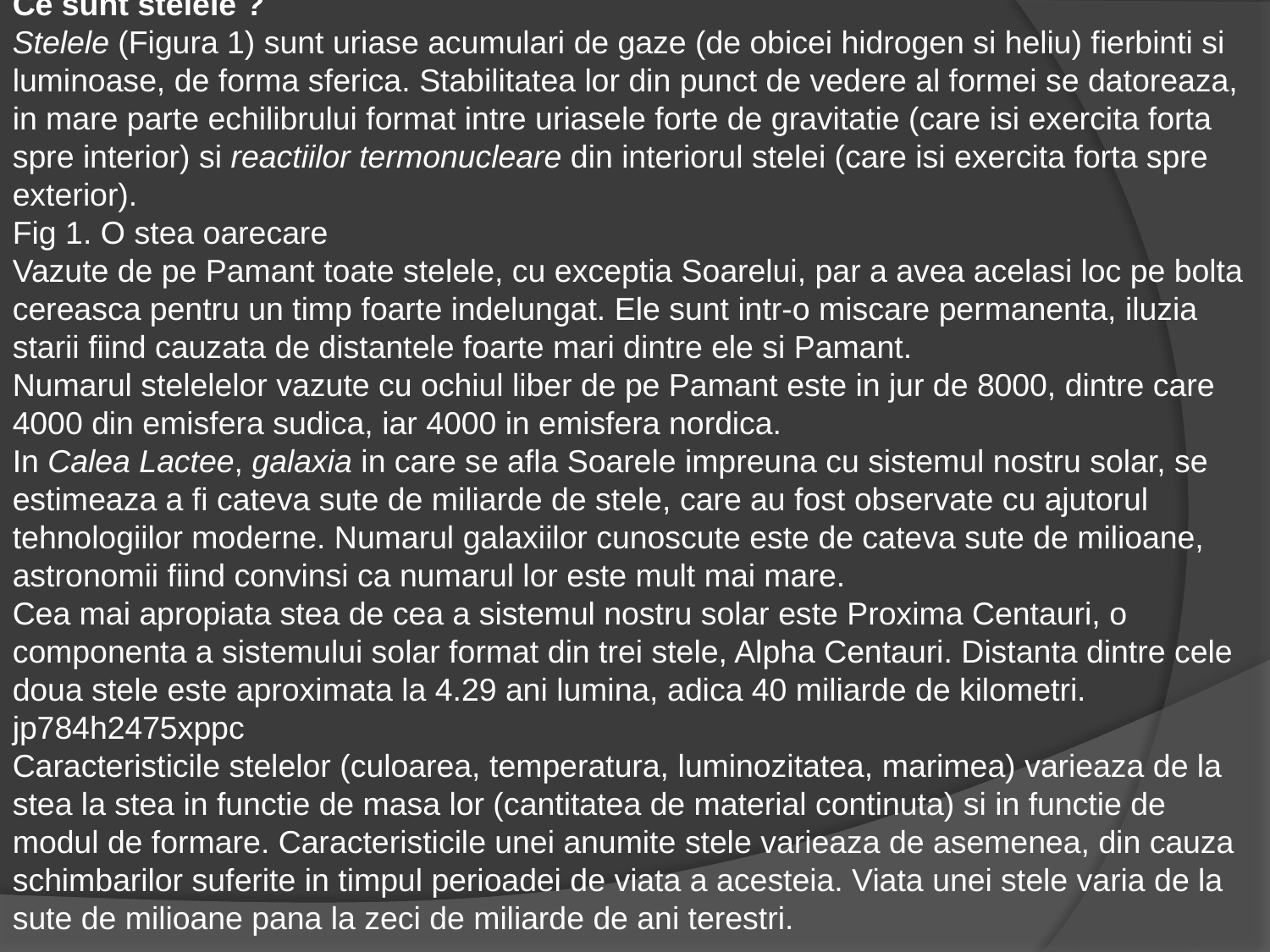

Ce sunt stelele ?
Stelele (Figura 1) sunt uriase acumulari de gaze (de obicei hidrogen si heliu) fierbinti si luminoase, de forma sferica. Stabilitatea lor din punct de vedere al formei se datoreaza, in mare parte echilibrului format intre uriasele forte de gravitatie (care isi exercita forta spre interior) si reactiilor termonucleare din interiorul stelei (care isi exercita forta spre exterior).
Fig 1. O stea oarecare
Vazute de pe Pamant toate stelele, cu exceptia Soarelui, par a avea acelasi loc pe bolta cereasca pentru un timp foarte indelungat. Ele sunt intr-o miscare permanenta, iluzia starii fiind cauzata de distantele foarte mari dintre ele si Pamant.
Numarul stelelelor vazute cu ochiul liber de pe Pamant este in jur de 8000, dintre care 4000 din emisfera sudica, iar 4000 in emisfera nordica.
In Calea Lactee, galaxia in care se afla Soarele impreuna cu sistemul nostru solar, se estimeaza a fi cateva sute de miliarde de stele, care au fost observate cu ajutorul tehnologiilor moderne. Numarul galaxiilor cunoscute este de cateva sute de milioane, astronomii fiind convinsi ca numarul lor este mult mai mare.
Cea mai apropiata stea de cea a sistemul nostru solar este Proxima Centauri, o componenta a sistemului solar format din trei stele, Alpha Centauri. Distanta dintre cele doua stele este aproximata la 4.29 ani lumina, adica 40 miliarde de kilometri. jp784h2475xppc
Caracteristicile stelelor (culoarea, temperatura, luminozitatea, marimea) varieaza de la stea la stea in functie de masa lor (cantitatea de material continuta) si in functie de modul de formare. Caracteristicile unei anumite stele varieaza de asemenea, din cauza schimbarilor suferite in timpul perioadei de viata a acesteia. Viata unei stele varia de la sute de milioane pana la zeci de miliarde de ani terestri.